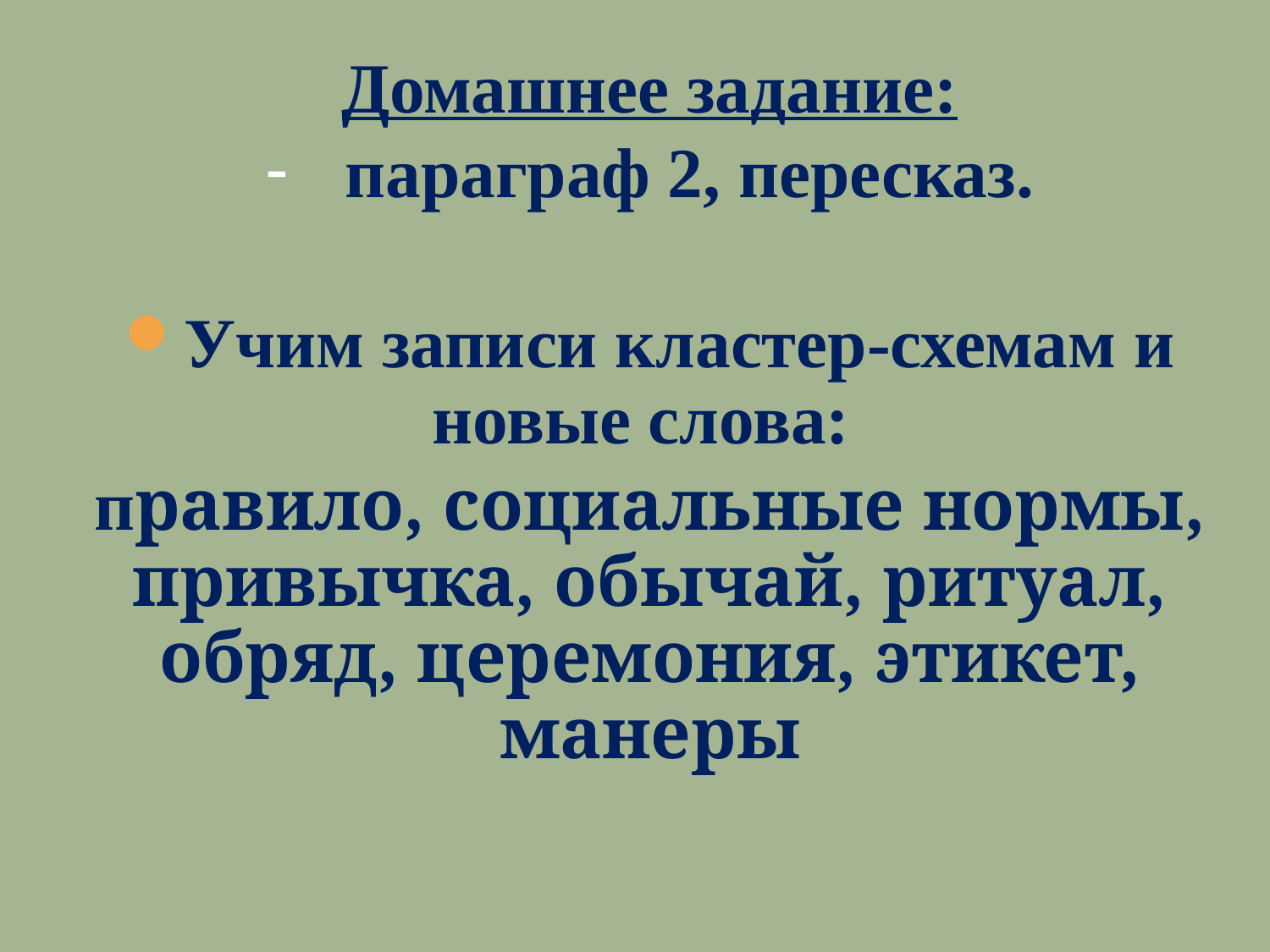

Домашнее задание:
параграф 2, пересказ.

Учим записи кластер-схемам и новые слова:
правило, социальные нормы, привычка, обычай, ритуал, обряд, церемония, этикет, манеры